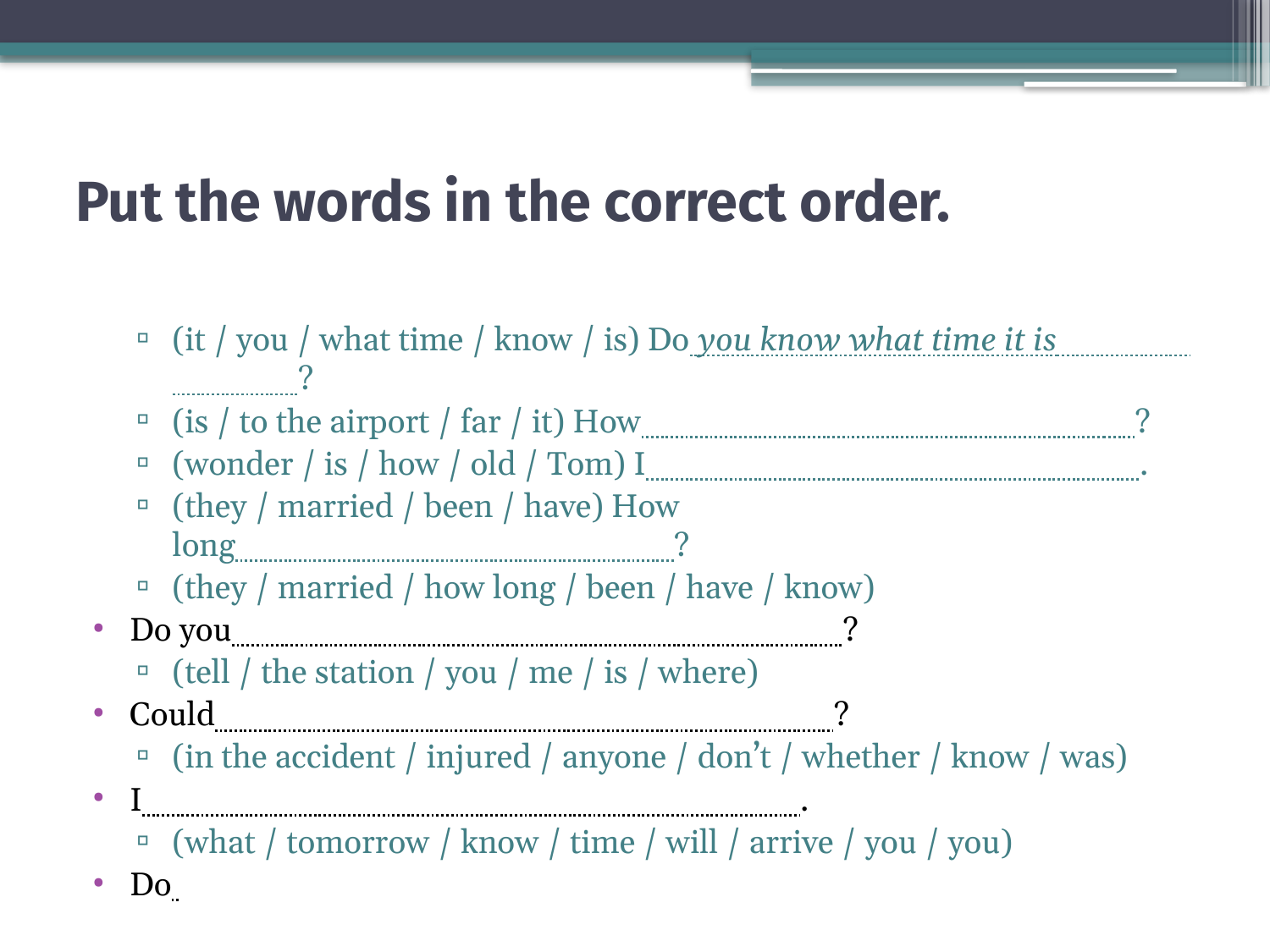

# Put the words in the correct order.
(it / you / what time / know / is) Do you know what time it is                                  ?
(is / to the airport / far / it) How                                                               ?
(wonder / is / how / old / Tom) I                                                               .
(they / married / been / have) How long                                                        ?
(they / married / how long / been / have / know)
Do you                                                                              ?
(tell / the station / you / me / is / where)
Could                                                                               ?
(in the accident / injured / anyone / don’t / whether / know / was)
I                                                                                    .
(what / tomorrow / know / time / will / arrive / you / you)
Do